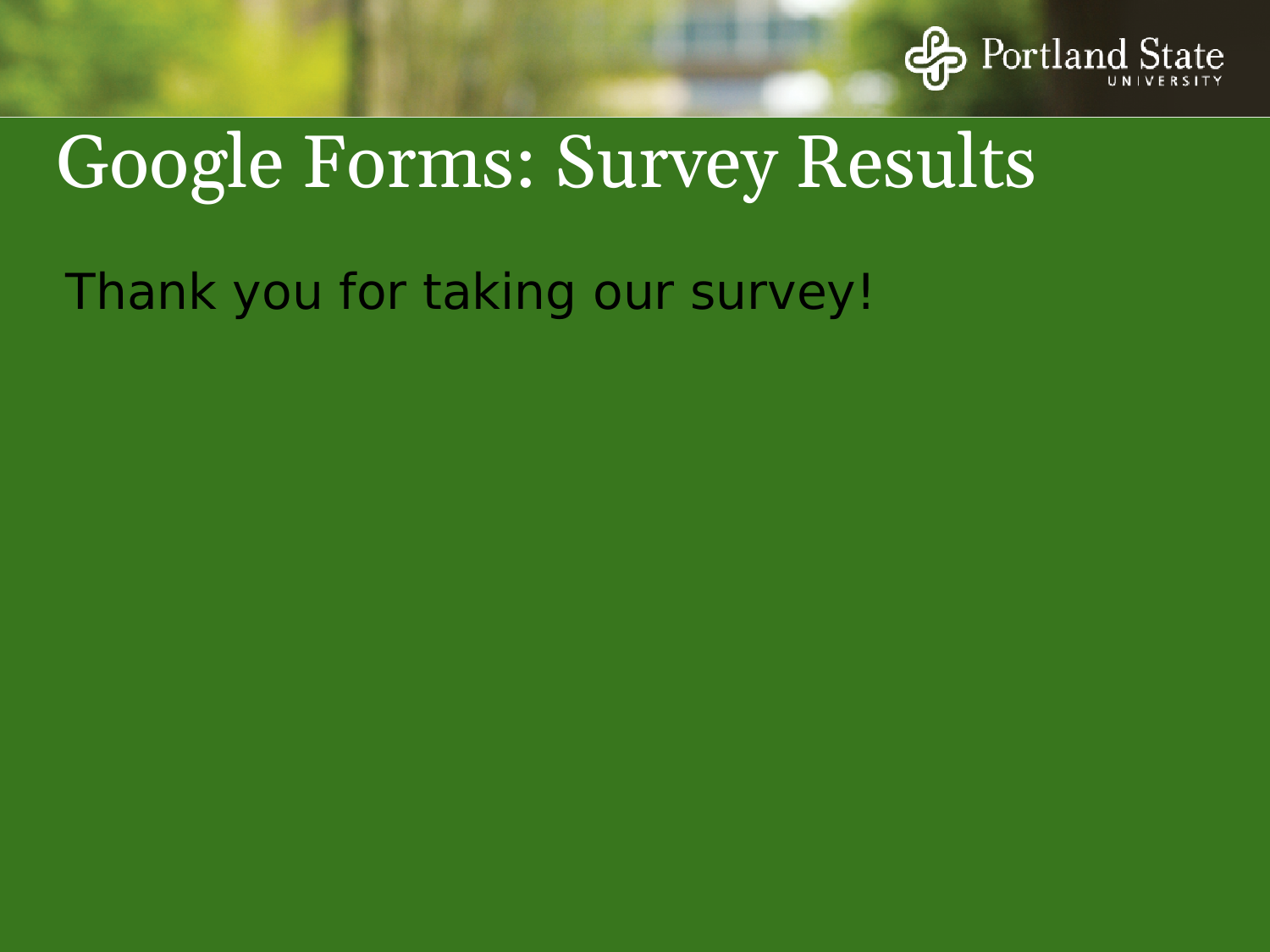

# Google Forms: Survey Results
Thank you for taking our survey!